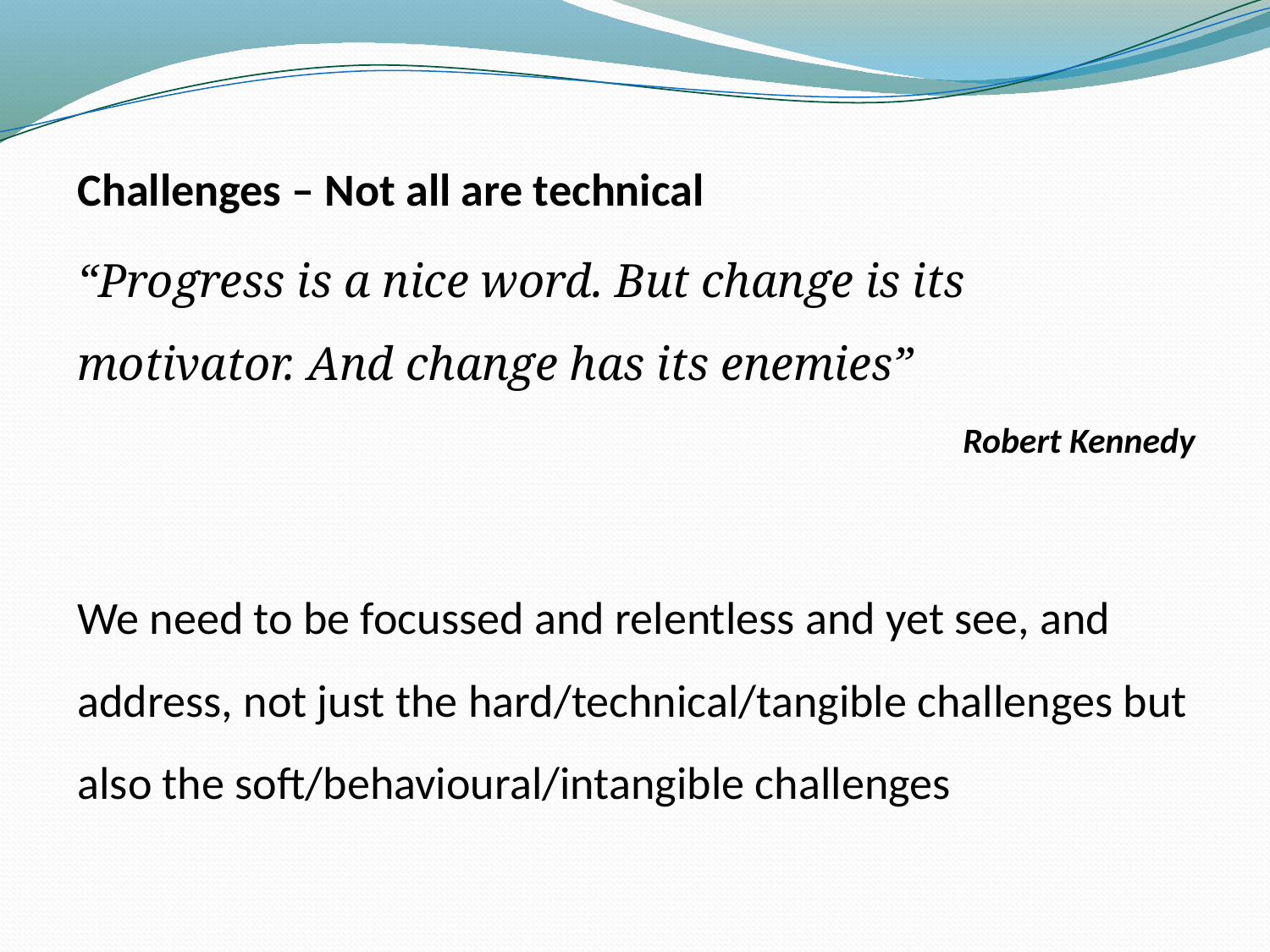

#
Challenges – Not all are technical
“Progress is a nice word. But change is its motivator. And change has its enemies”
Robert Kennedy

We need to be focussed and relentless and yet see, and address, not just the hard/technical/tangible challenges but also the soft/behavioural/intangible challenges